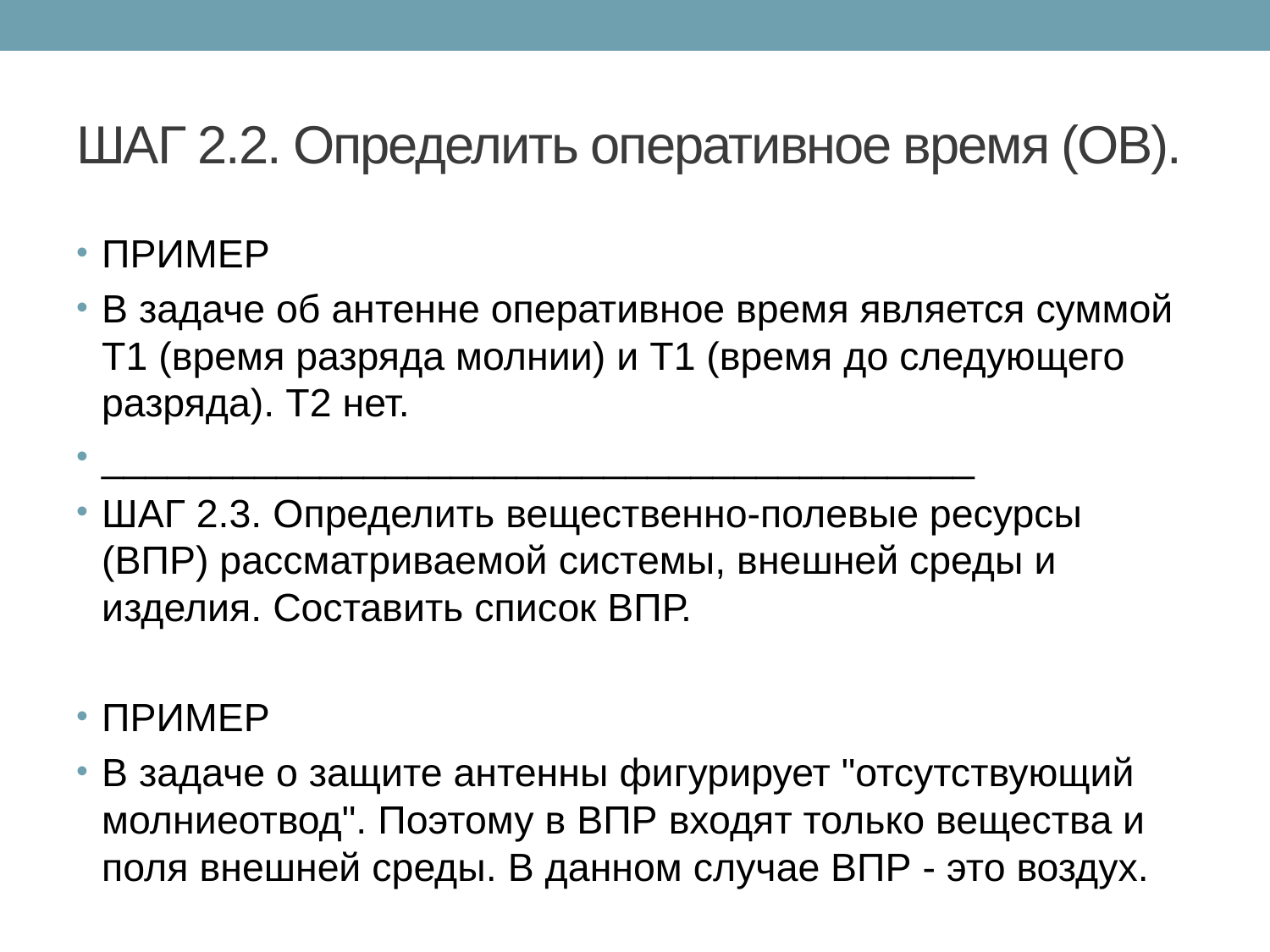

# ШАГ 2.2. Определить оперативное время (ОВ).
ПРИМЕР
В задаче об антенне оперативное время является суммой Т1 (время разряда молнии) и Т1 (время до следующего разряда). Т2 нет.
________________________________________
ШАГ 2.3. Определить вещественно-полевые ресурсы (ВПР) рассматриваемой системы, внешней среды и изделия. Составить список ВПР.

ПРИМЕР
В задаче о защите антенны фигурирует "отсутствующий молниеотвод". Поэтому в ВПР входят только вещества и поля внешней среды. В данном случае ВПР - это воздух.